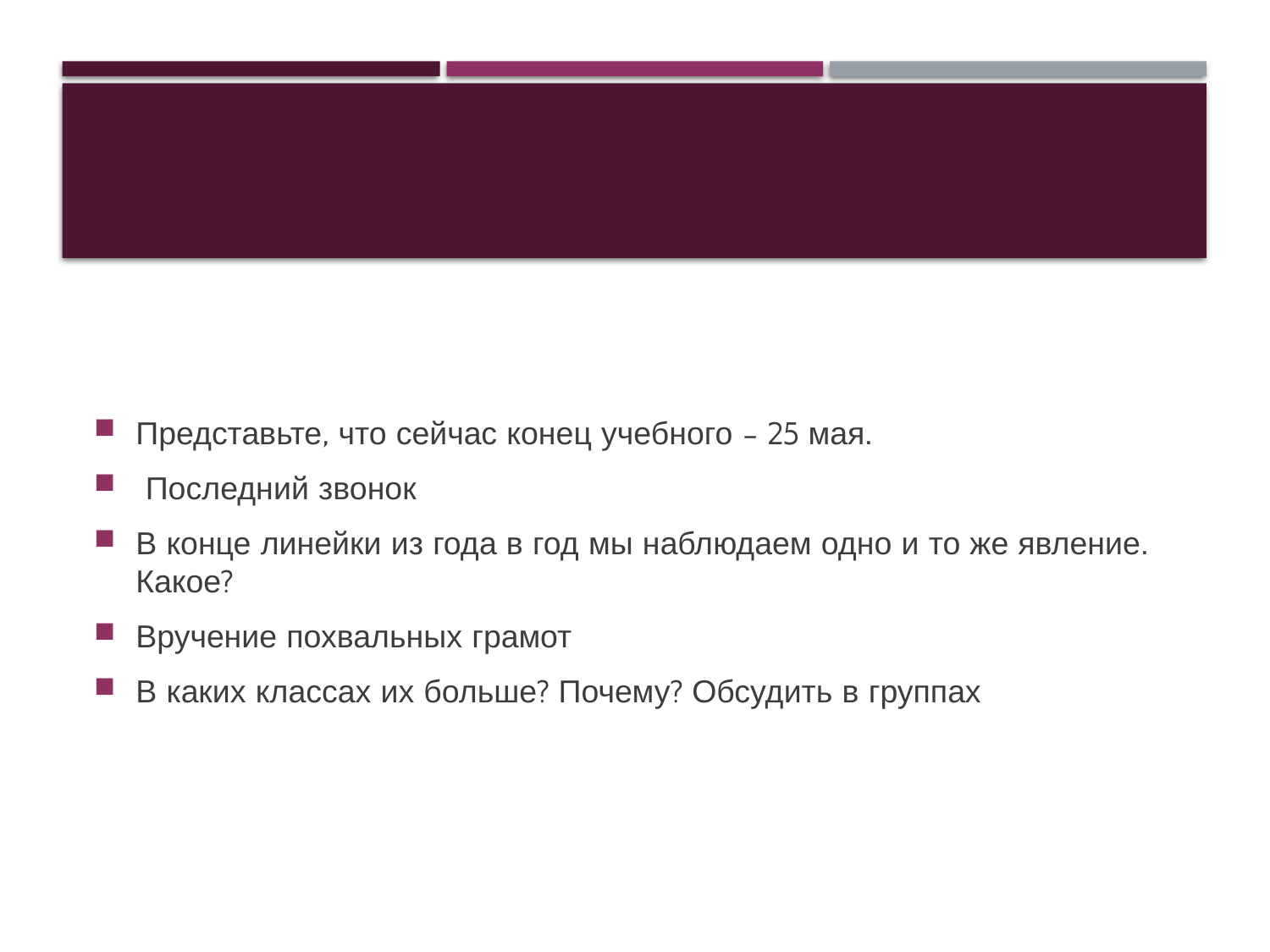

#
Представьте, что сейчас конец учебного – 25 мая.
 Последний звонок
В конце линейки из года в год мы наблюдаем одно и то же явление. Какое?
Вручение похвальных грамот
В каких классах их больше? Почему? Обсудить в группах